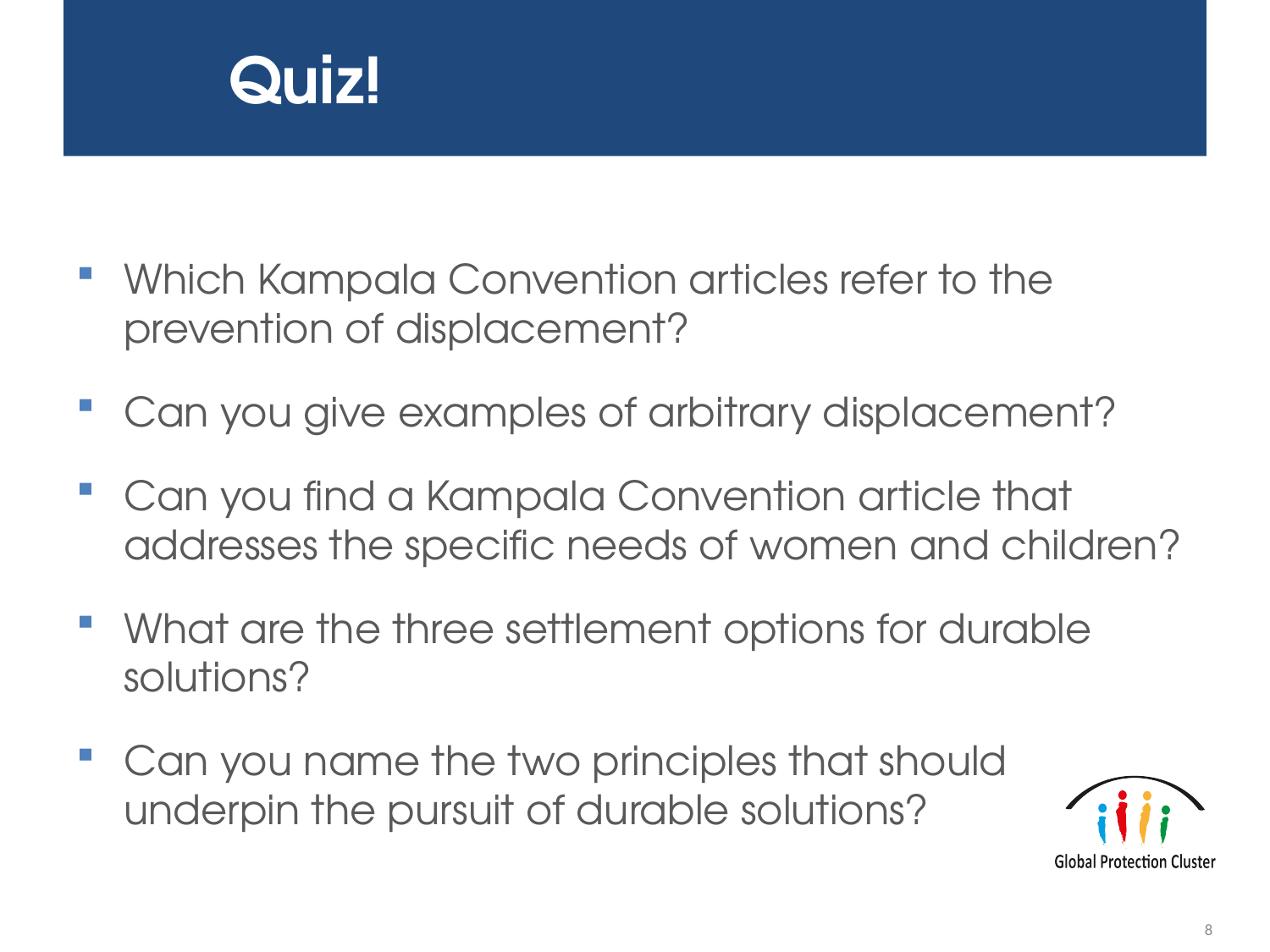

# Quiz!
Which Kampala Convention articles refer to the prevention of displacement?
Can you give examples of arbitrary displacement?
Can you find a Kampala Convention article that addresses the specific needs of women and children?
What are the three settlement options for durable solutions?
Can you name the two principles that should underpin the pursuit of durable solutions?